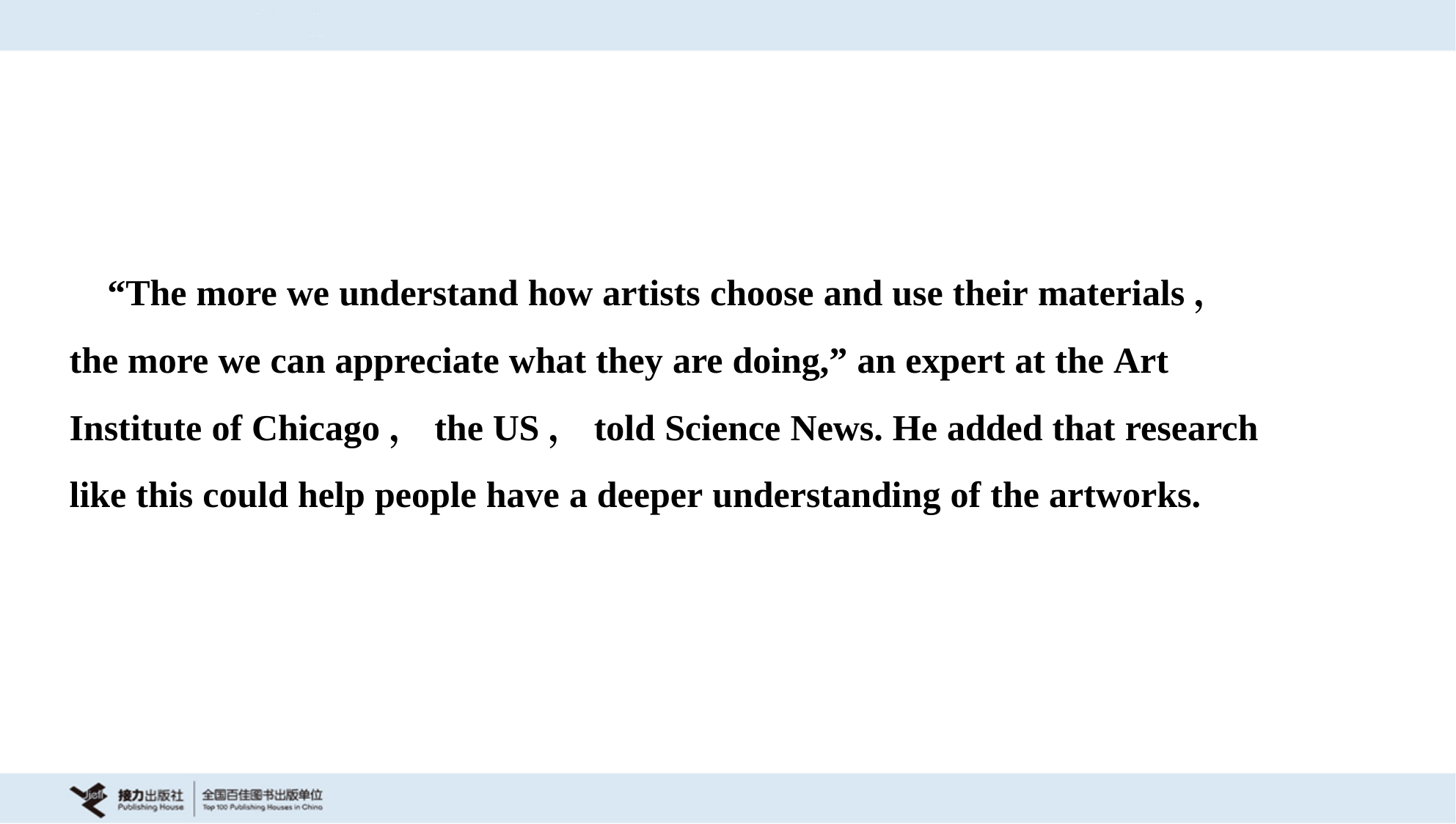

“The more we understand how artists choose and use their materials，
the more we can appreciate what they are doing,” an expert at the Art
Institute of Chicago，the US，told Science News. He added that research
like this could help people have a deeper understanding of the artworks.